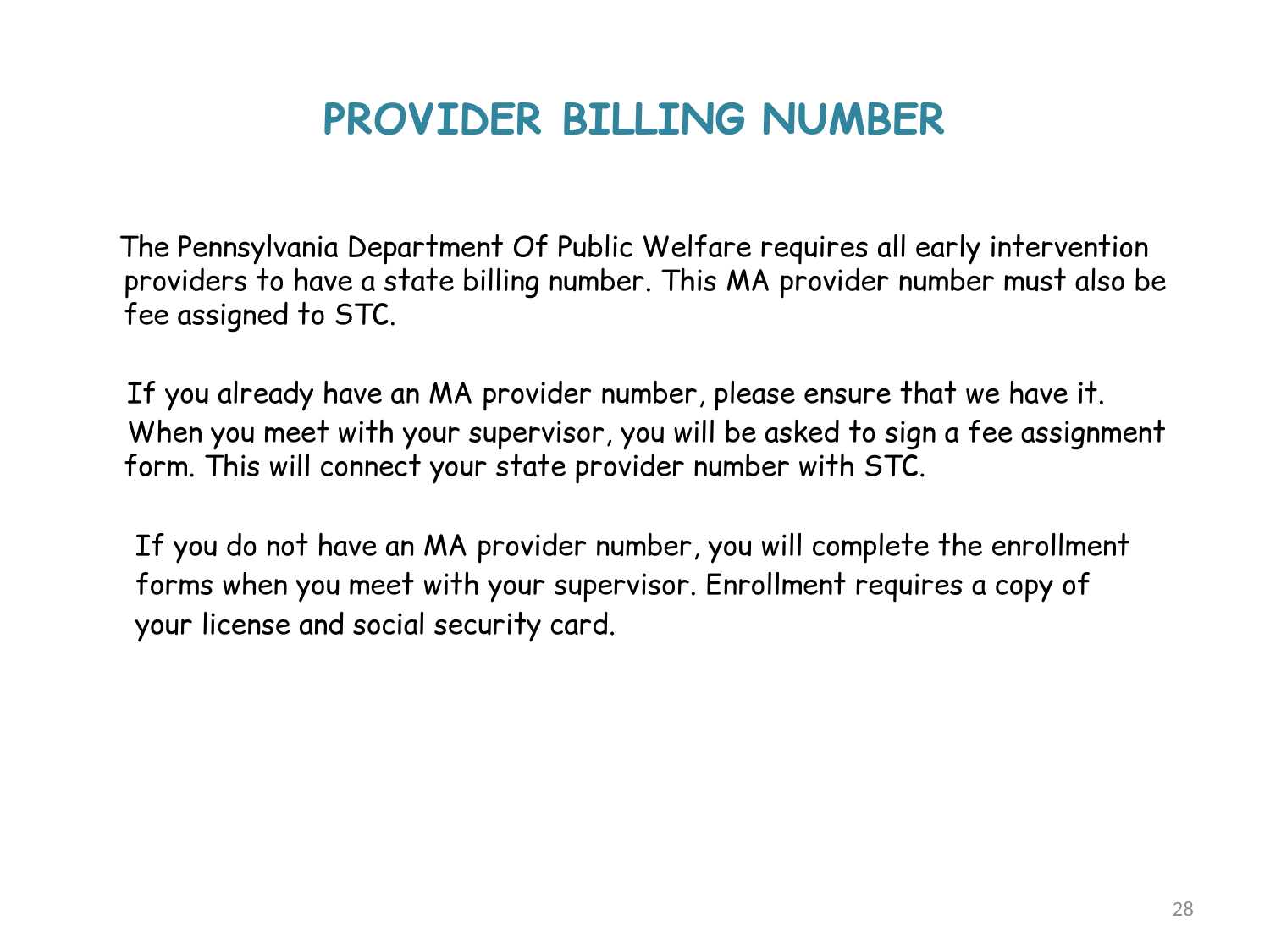

# PROVIDER BILLING NUMBER
     The Pennsylvania Department Of Public Welfare requires all early intervention providers to have a state billing number. This MA provider number must also be fee assigned to STC.

      If you already have an MA provider number, please ensure that we have it.
      When you meet with your supervisor, you will be asked to sign a fee assignment form. This will connect your state provider number with STC.

       If you do not have an MA provider number, you will complete the enrollment
       forms when you meet with your supervisor. Enrollment requires a copy of
       your license and social security card.
28